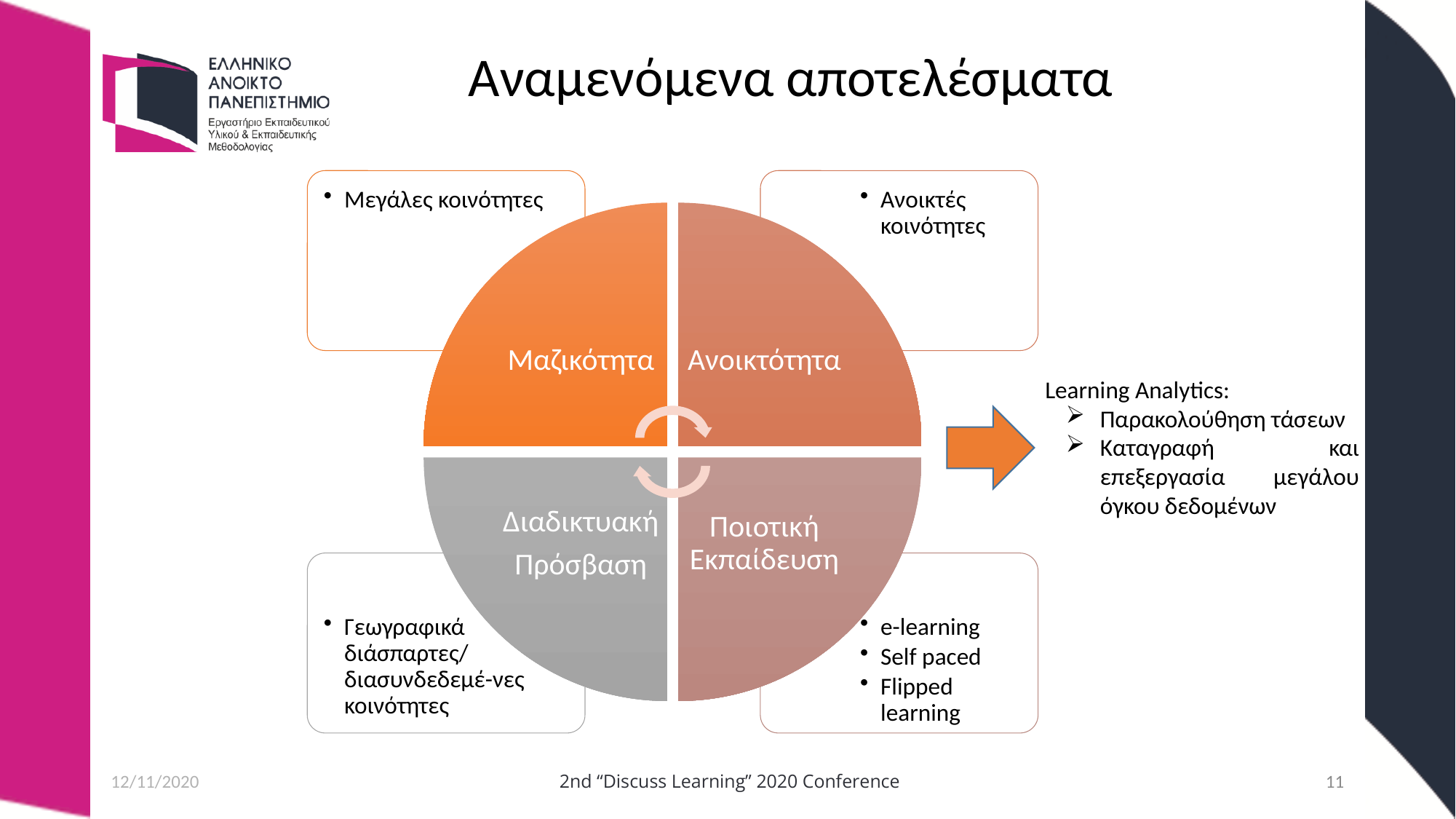

# Αναμενόμενα αποτελέσματα
e-learning
Self paced
Flipped learning
Γεωγραφικά διάσπαρτες/ διασυνδεδεμέ-νες κοινότητες
Ανοικτές κοινότητες
Μεγάλες κοινότητες
Μαζικότητα
Ανοικτότητα
Ποιοτική Εκπαίδευση
Διαδικτυακή
Πρόσβαση
Learning Analytics:
Παρακολούθηση τάσεων
Καταγραφή και επεξεργασία μεγάλου όγκου δεδομένων

12/11/2020
 2nd “Discuss Learning” 2020 Conference
11